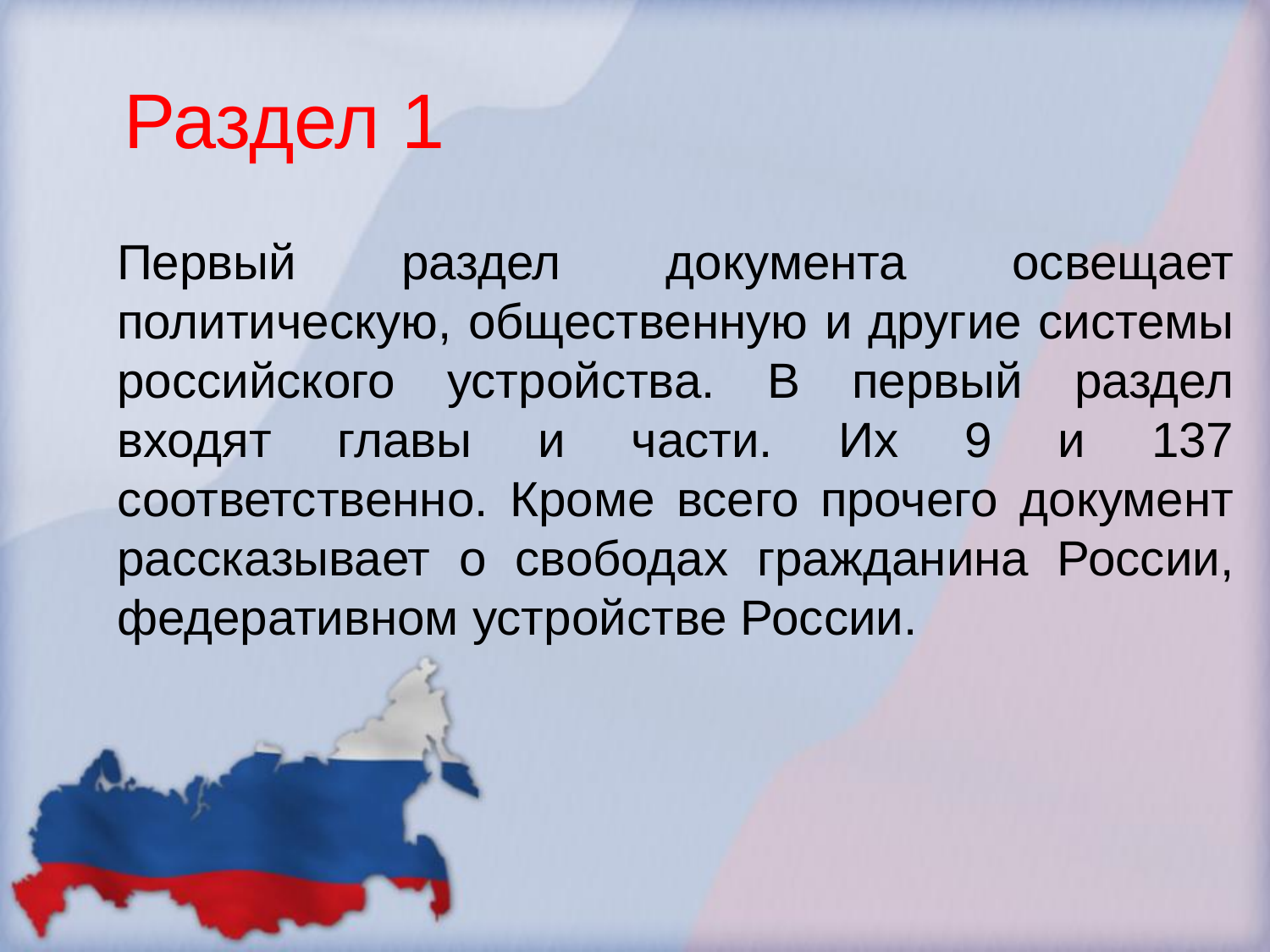

# Раздел 1
Первый раздел документа освещает политическую, общественную и другие системы российского устройства. В первый раздел входят главы и части. Их 9 и 137 соответственно. Кроме всего прочего документ рассказывает о свободах гражданина России, федеративном устройстве России.